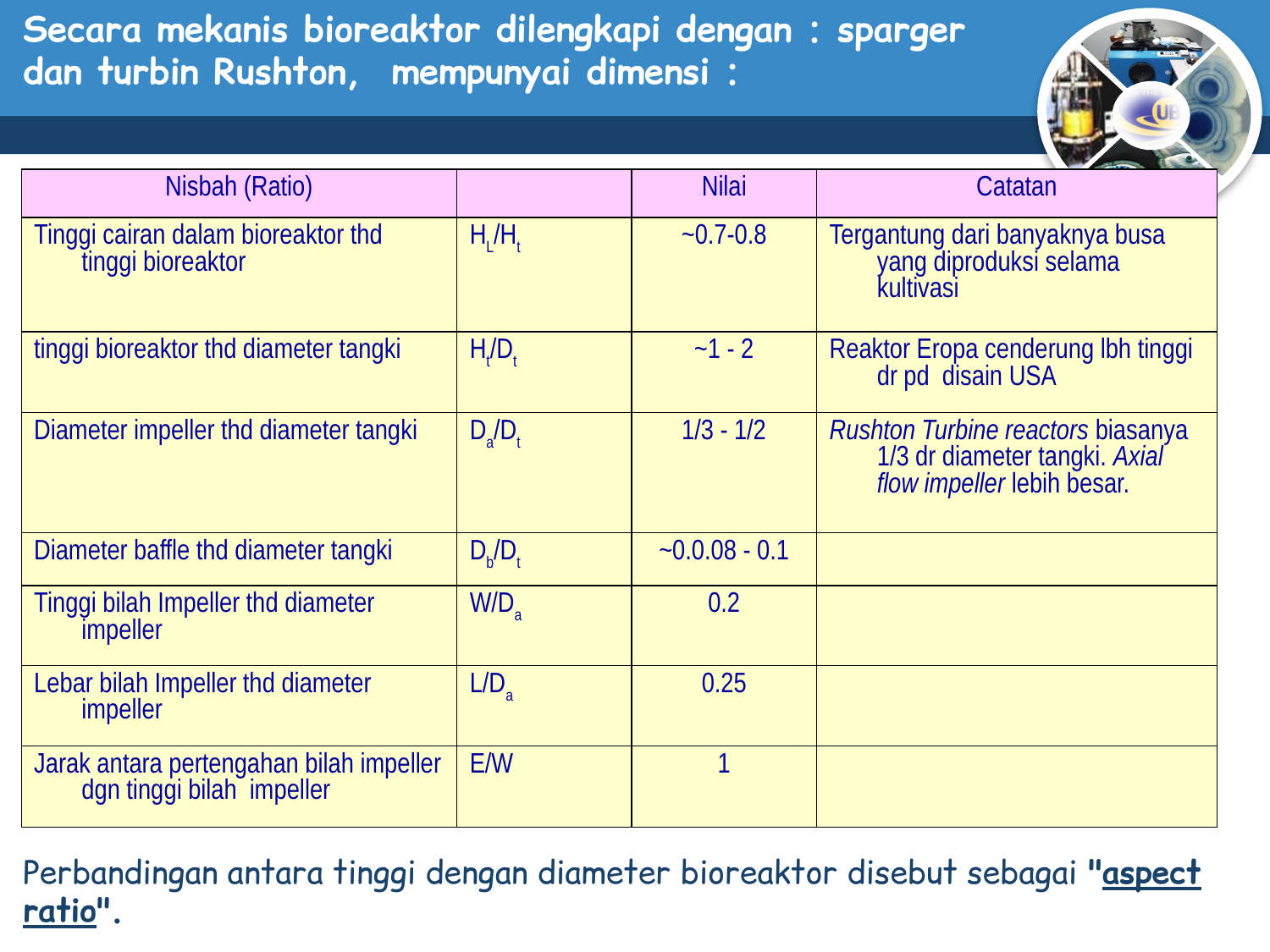

Secara mekanis bioreaktor dilengkapi dengan : sparger dan turbin Rushton,  mempunyai dimensi :
| Nisbah (Ratio) |  | Nilai | Catatan |
| --- | --- | --- | --- |
| Tinggi cairan dalam bioreaktor thd tinggi bioreaktor | HL/Ht | ~0.7-0.8 | Tergantung dari banyaknya busa yang diproduksi selama kultivasi |
| tinggi bioreaktor thd diameter tangki | Ht/Dt | ~1 - 2 | Reaktor Eropa cenderung lbh tinggi dr pd disain USA |
| Diameter impeller thd diameter tangki | Da/Dt | 1/3 - 1/2 | Rushton Turbine reactors biasanya 1/3 dr diameter tangki. Axial flow impeller lebih besar. |
| Diameter baffle thd diameter tangki | Db/Dt | ~0.0.08 - 0.1 |  |
| Tinggi bilah Impeller thd diameter impeller | W/Da | 0.2 |  |
| Lebar bilah Impeller thd diameter impeller | L/Da | 0.25 |  |
| Jarak antara pertengahan bilah impeller dgn tinggi bilah impeller | E/W | 1 |  |
Perbandingan antara tinggi dengan diameter bioreaktor disebut sebagai "aspect ratio".